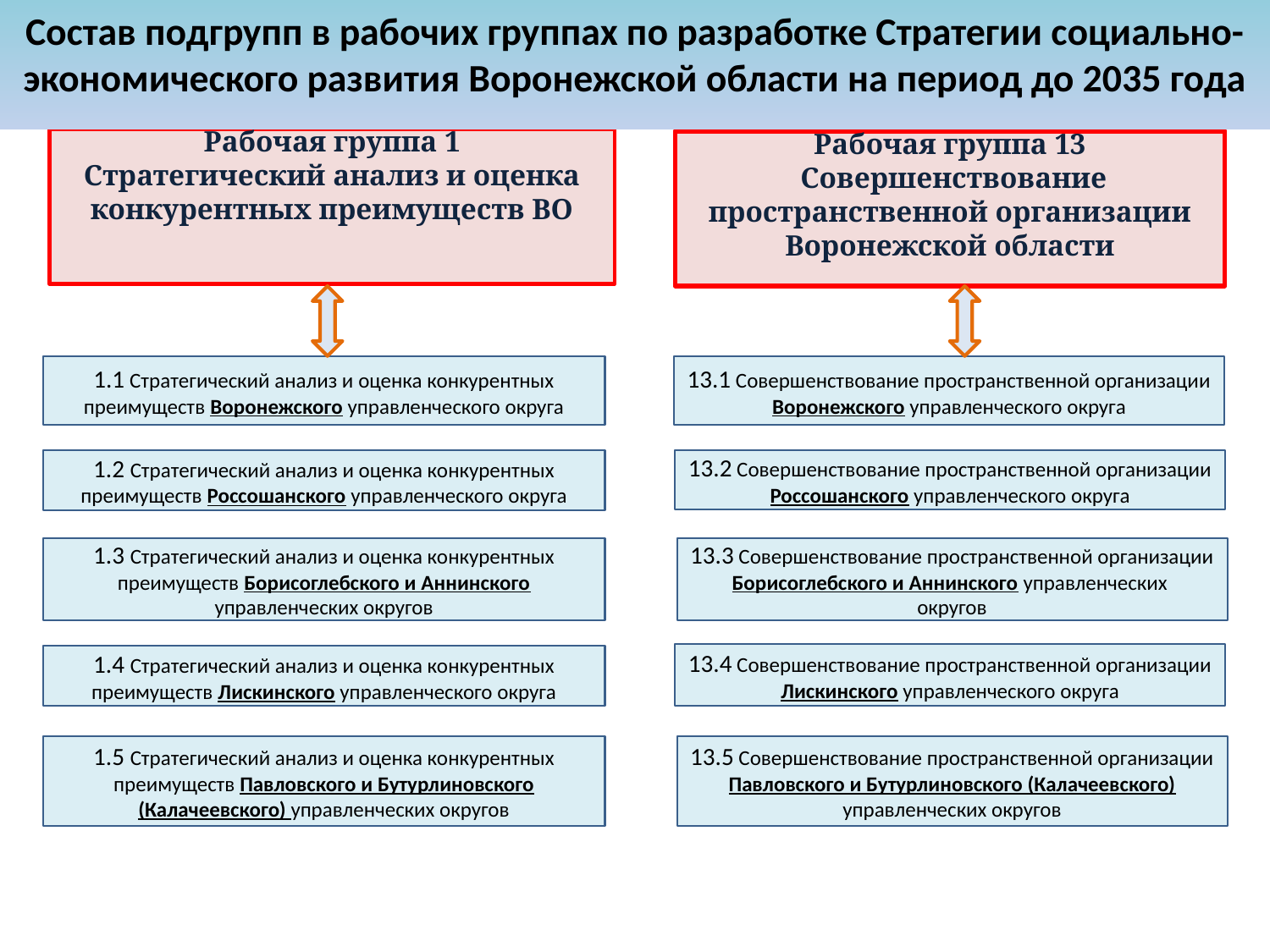

Состав подгрупп в рабочих группах по разработке Стратегии социально-экономического развития Воронежской области на период до 2035 года
Рабочая группа 1
Стратегический анализ и оценка конкурентных преимуществ ВО

Рабочая группа 13
 Совершенствование пространственной организации Воронежской области

13.1 Совершенствование пространственной организации Воронежского управленческого округа
1.1 Стратегический анализ и оценка конкурентных преимуществ Воронежского управленческого округа
1.2 Стратегический анализ и оценка конкурентных преимуществ Россошанского управленческого округа
13.2 Совершенствование пространственной организации Россошанского управленческого округа
1.3 Стратегический анализ и оценка конкурентных преимуществ Борисоглебского и Аннинского управленческих округов
13.3 Совершенствование пространственной организации Борисоглебского и Аннинского управленческих
округов
13.4 Совершенствование пространственной организации Лискинского управленческого округа
1.4 Стратегический анализ и оценка конкурентных преимуществ Лискинского управленческого округа
1.5 Стратегический анализ и оценка конкурентных преимуществ Павловского и Бутурлиновского (Калачеевского) управленческих округов
13.5 Совершенствование пространственной организации Павловского и Бутурлиновского (Калачеевского) управленческих округов